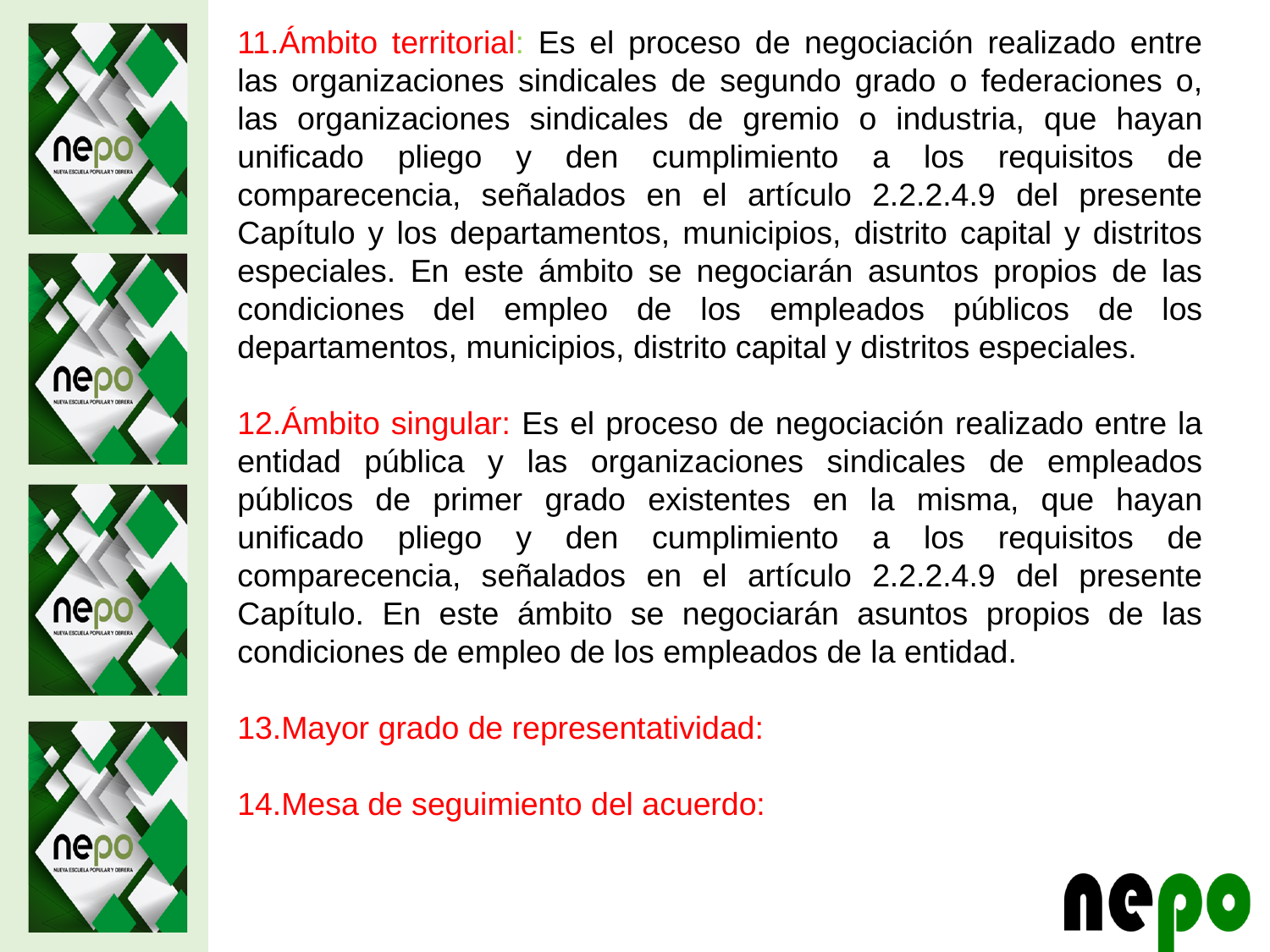

11.Ámbito territorial: Es el proceso de negociación realizado entre las organizaciones sindicales de segundo grado o federaciones o, las organizaciones sindicales de gremio o industria, que hayan unificado pliego y den cumplimiento a los requisitos de comparecencia, señalados en el artículo 2.2.2.4.9 del presente Capítulo y los departamentos, municipios, distrito capital y distritos especiales. En este ámbito se negociarán asuntos propios de las condiciones del empleo de los empleados públicos de los departamentos, municipios, distrito capital y distritos especiales.

12.Ámbito singular: Es el proceso de negociación realizado entre la entidad pública y las organizaciones sindicales de empleados públicos de primer grado existentes en la misma, que hayan unificado pliego y den cumplimiento a los requisitos de comparecencia, señalados en el artículo 2.2.2.4.9 del presente Capítulo. En este ámbito se negociarán asuntos propios de las condiciones de empleo de los empleados de la entidad.

13.Mayor grado de representatividad:

14.Mesa de seguimiento del acuerdo: